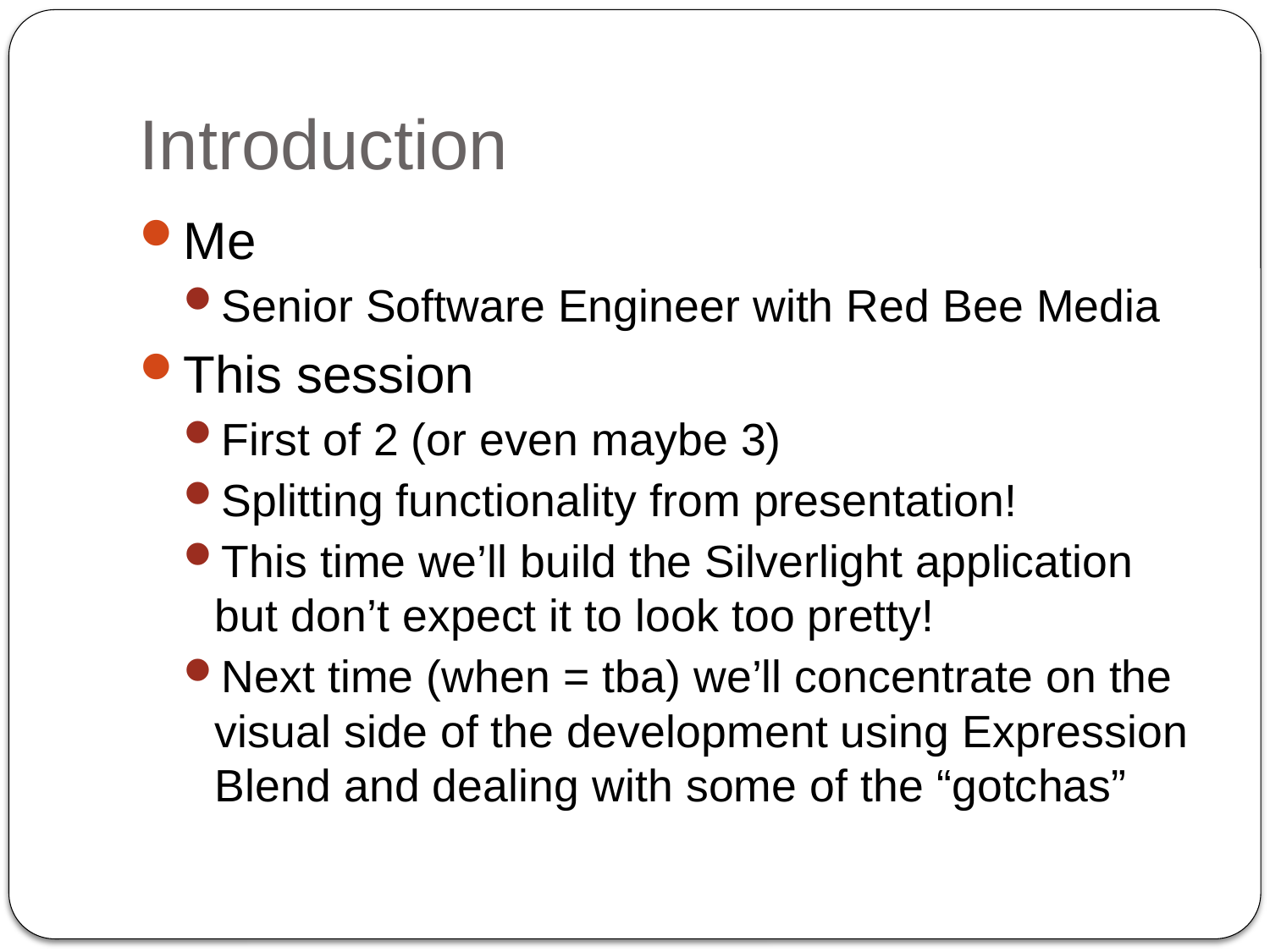

# Introduction
Me
Senior Software Engineer with Red Bee Media
This session
First of 2 (or even maybe 3)
Splitting functionality from presentation!
This time we’ll build the Silverlight application but don’t expect it to look too pretty!
Next time (when = tba) we’ll concentrate on the visual side of the development using Expression Blend and dealing with some of the “gotchas”